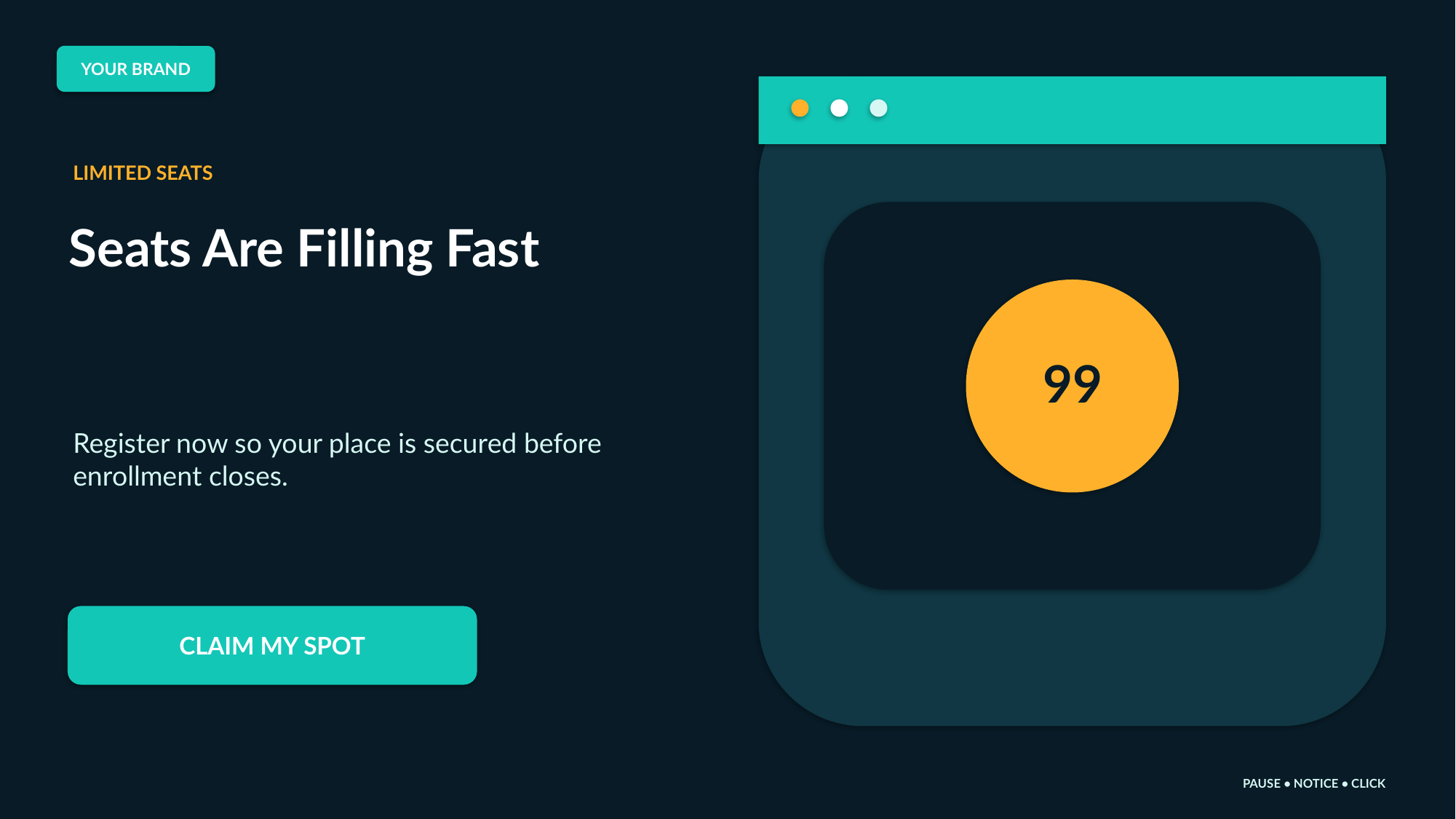

YOUR BRAND

LIMITED SEATS

Seats Are Filling Fast

99
Register now so your place is secured before enrollment closes.

CLAIM MY SPOT
PAUSE • NOTICE • CLICK